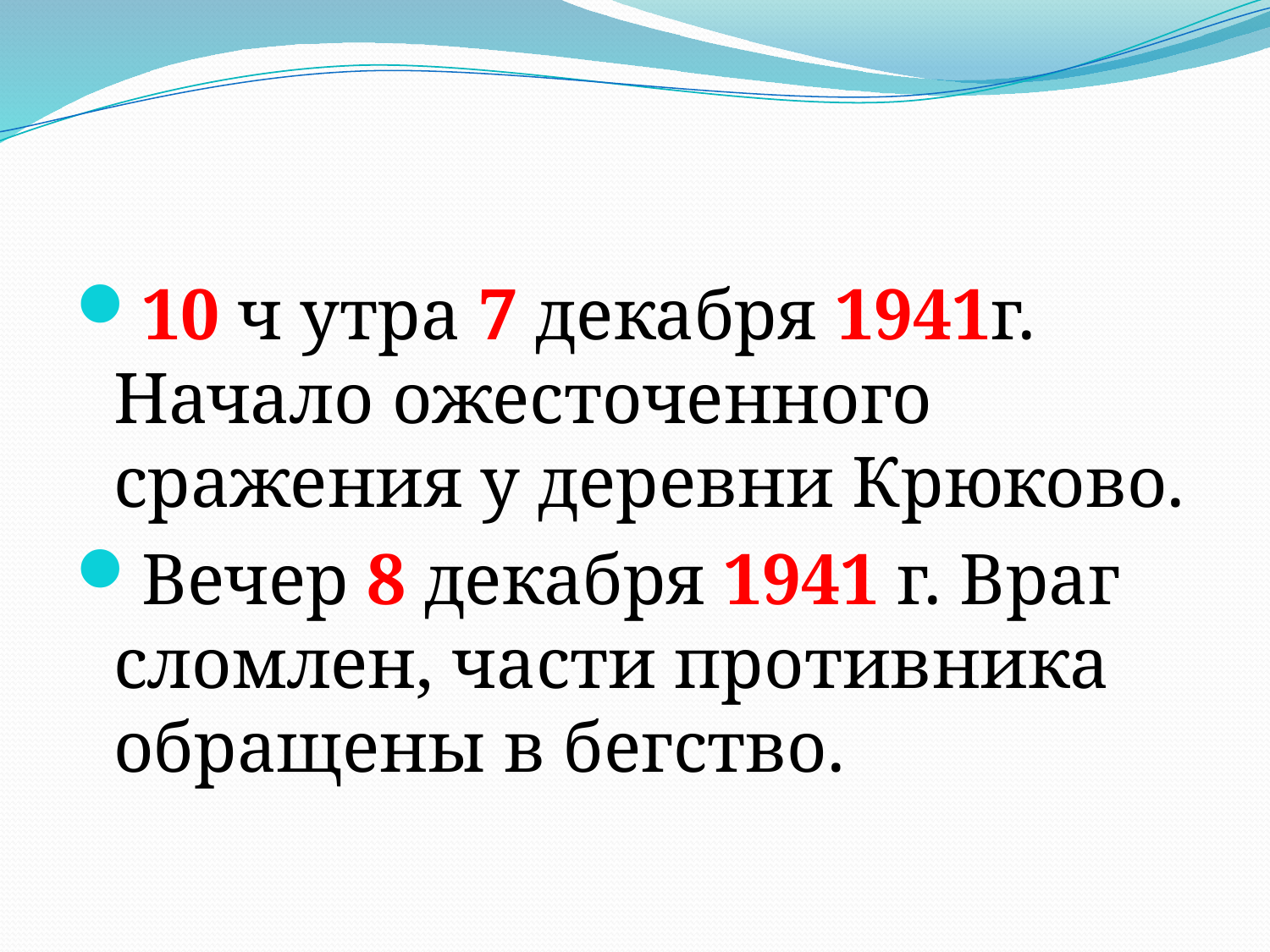

#

10 ч утра 7 декабря 1941г. Начало ожесточенного сражения у деревни Крюково.
Вечер 8 декабря 1941 г. Враг сломлен, части противника обращены в бегство.